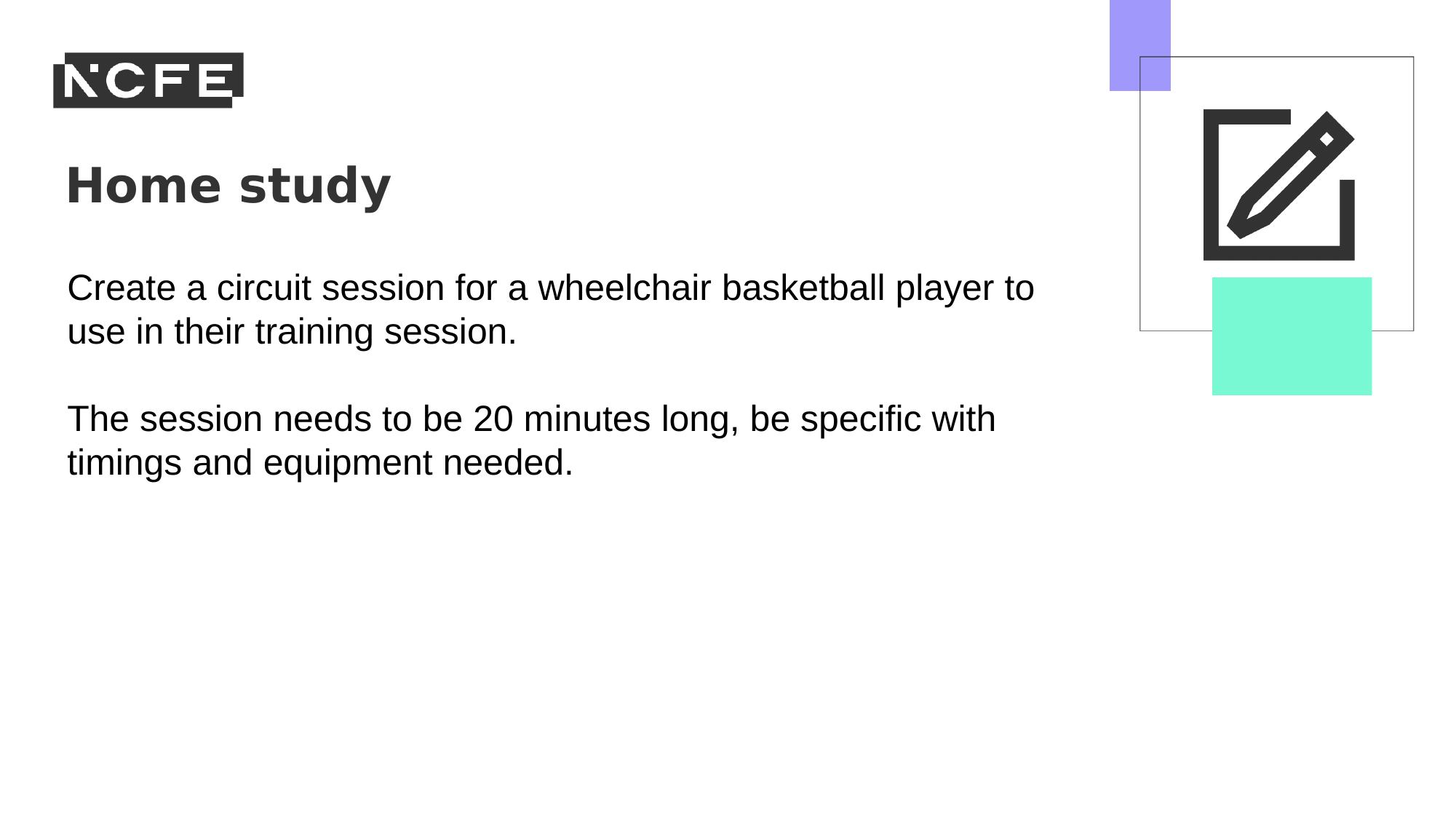

Create a circuit session for a wheelchair basketball player to use in their training session.

The session needs to be 20 minutes long, be specific with timings and equipment needed.